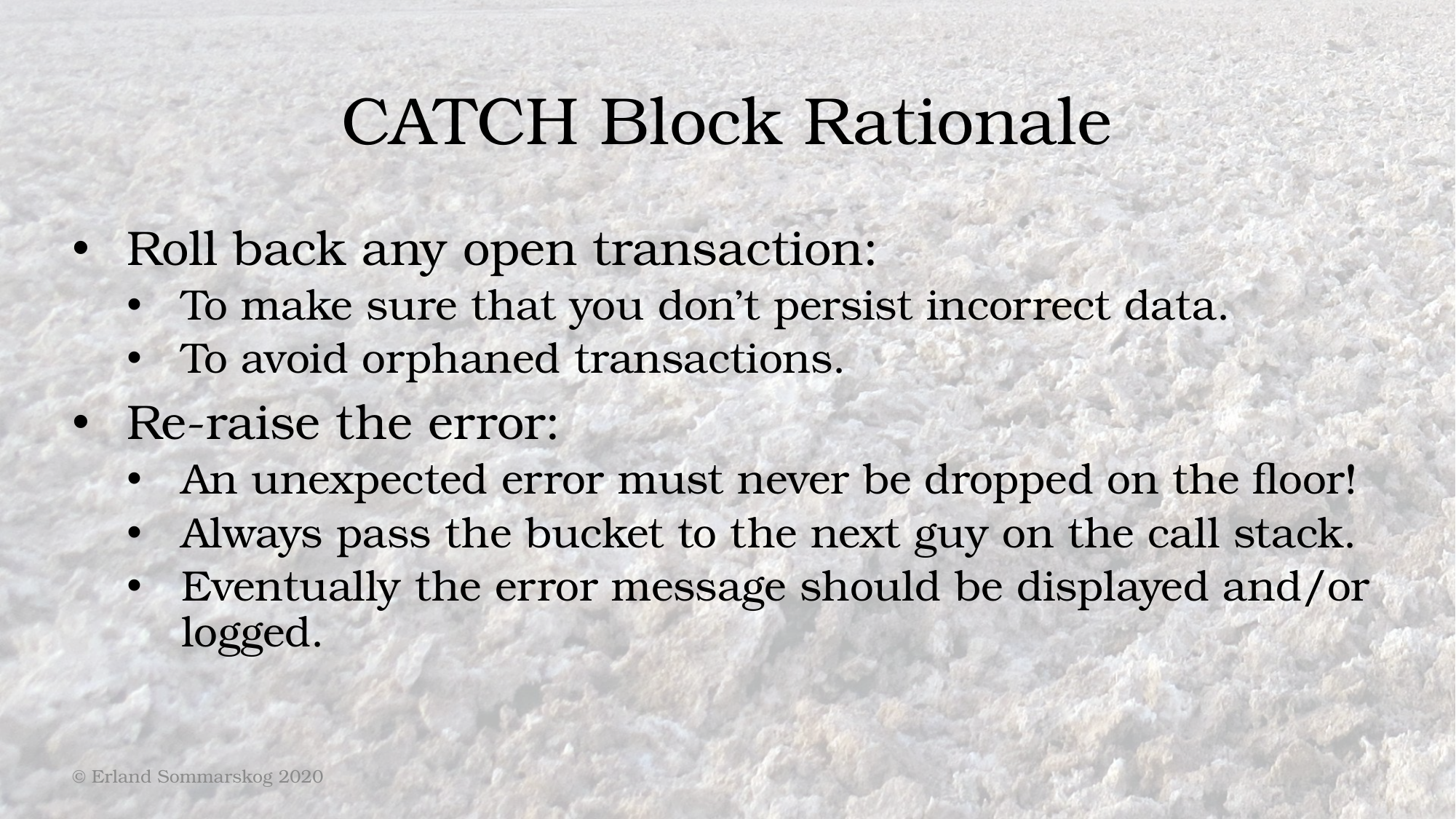

# CATCH Block Rationale
Roll back any open transaction:
To make sure that you don’t persist incorrect data.
To avoid orphaned transactions.
Re-raise the error:
An unexpected error must never be dropped on the floor!
Always pass the bucket to the next guy on the call stack.
Eventually the error message should be displayed and/or logged.
© Erland Sommarskog 2020